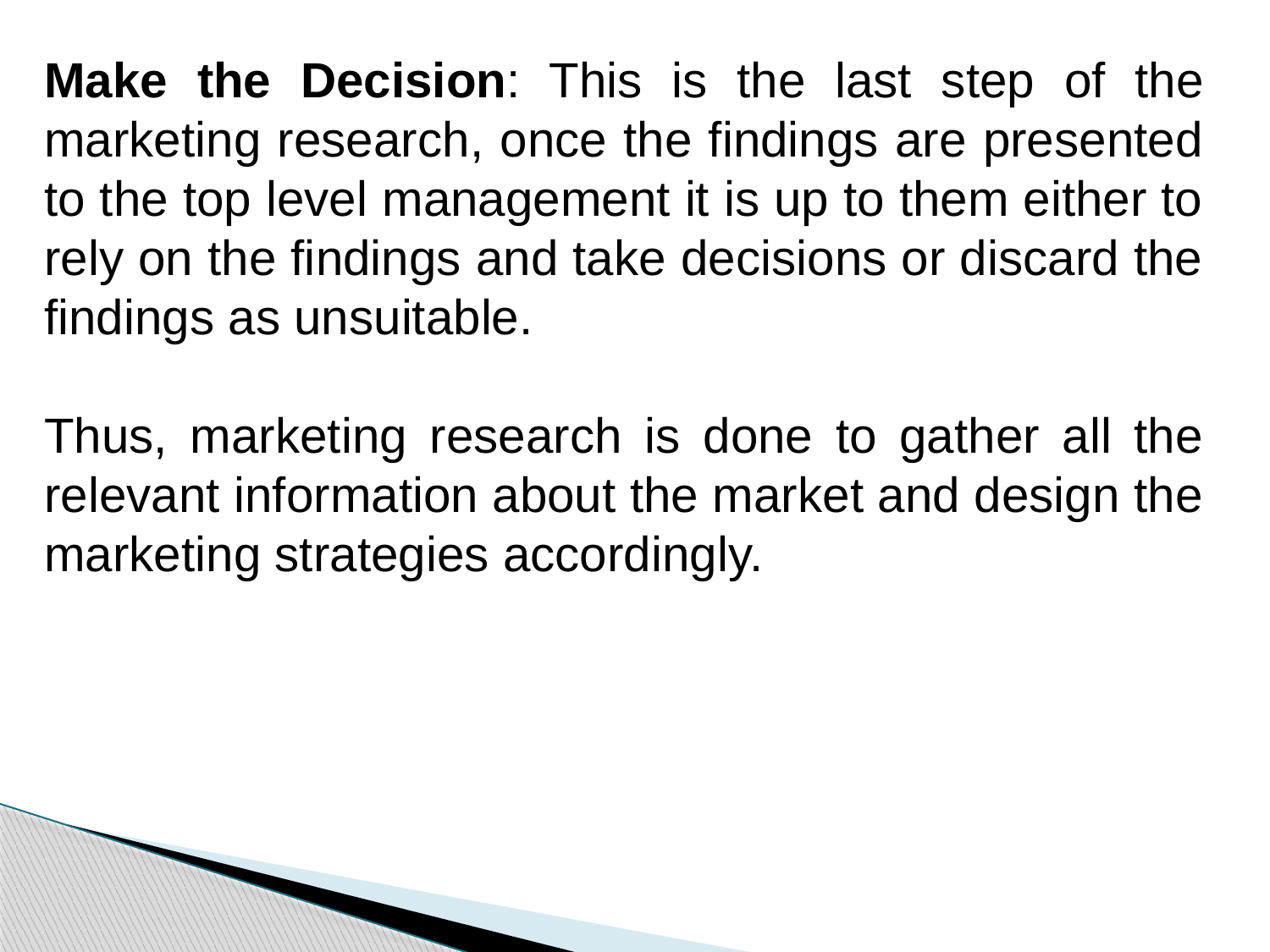

Make the Decision: This is the last step of the marketing research, once the findings are presented to the top level management it is up to them either to rely on the findings and take decisions or discard the findings as unsuitable.

Thus, marketing research is done to gather all the relevant information about the market and design the marketing strategies accordingly.